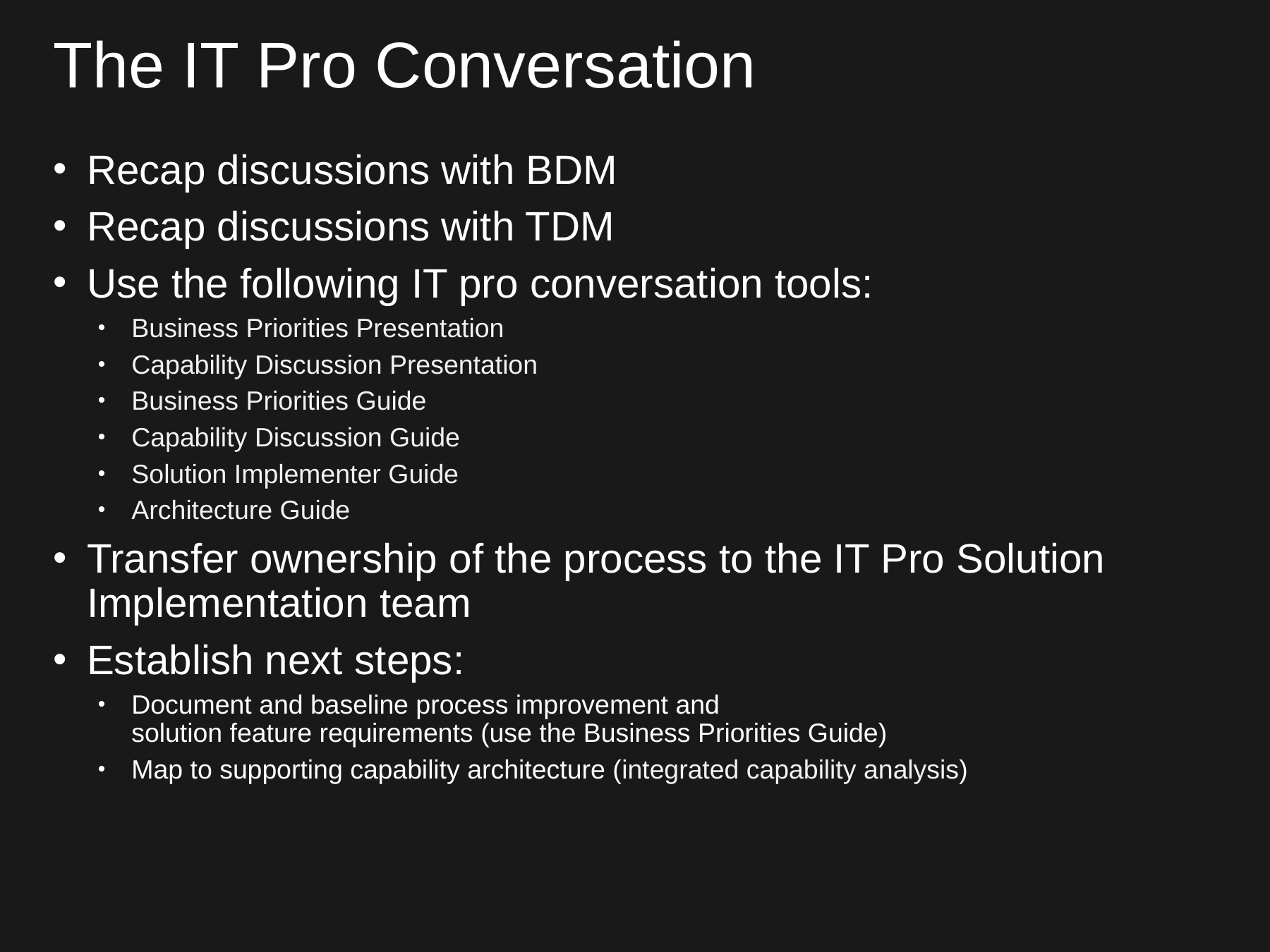

# The IT Pro Conversation
Recap discussions with BDM
Recap discussions with TDM
Use the following IT pro conversation tools:
Business Priorities Presentation
Capability Discussion Presentation
Business Priorities Guide
Capability Discussion Guide
Solution Implementer Guide
Architecture Guide
Transfer ownership of the process to the IT Pro Solution Implementation team
Establish next steps:
Document and baseline process improvement and
solution feature requirements (use the Business Priorities Guide)
Map to supporting capability architecture (integrated capability analysis)